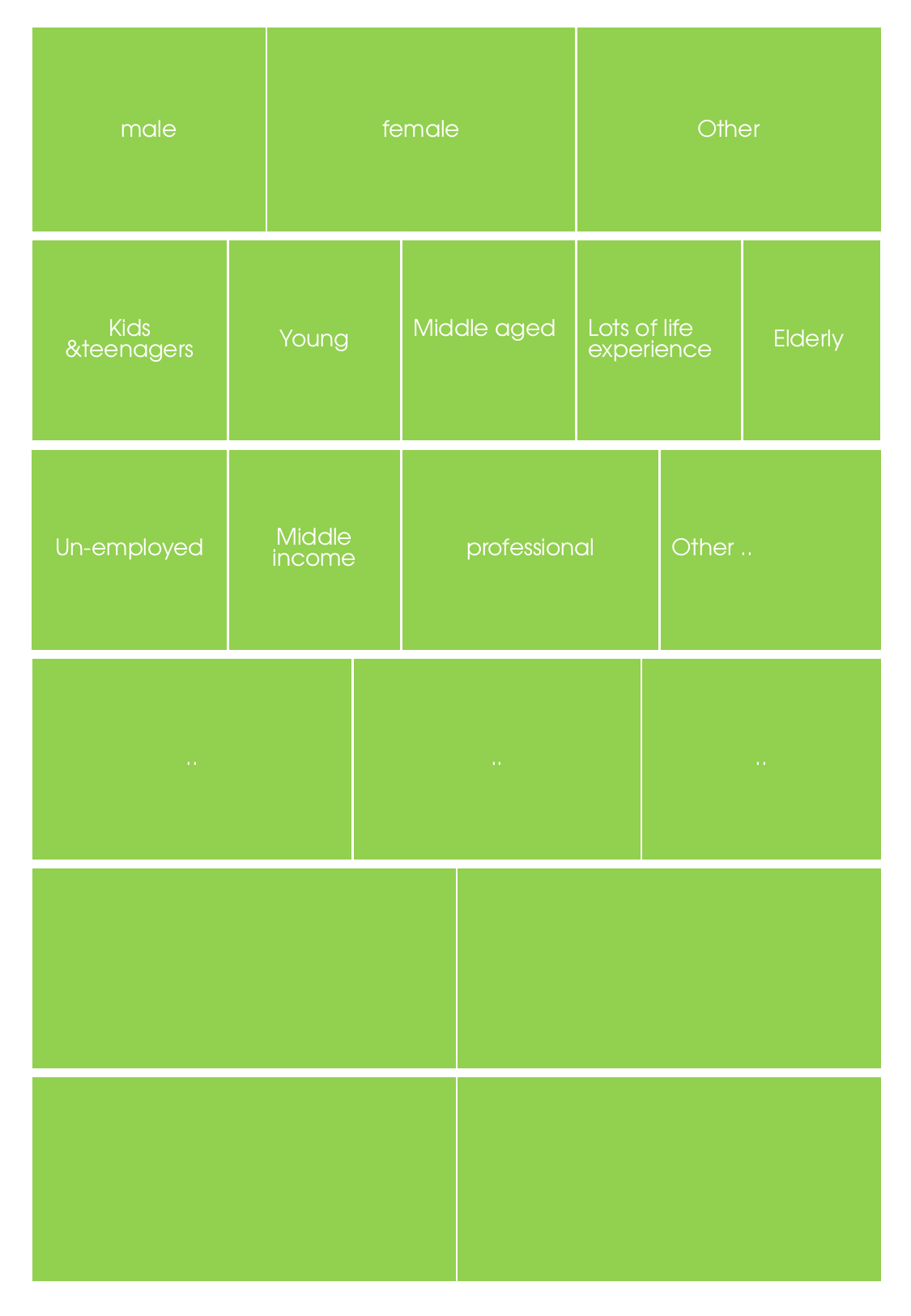

| male |  | female |  |  |  | Other |  |  |  |
| --- | --- | --- | --- | --- | --- | --- | --- | --- | --- |
| Kids &teenagers | Young |  |  | Middle aged | young | Lots of life experience |  |  | Elderly |
| Un-employed | Middle income |  |  | professional |  |  |  | Other .. |  |
| .. |  |  | .. |  |  |  | .. |  |  |
|  |  |  |  |  |  |  |  |  |  |
|  |  |  |  |  |  |  |  |  |  |